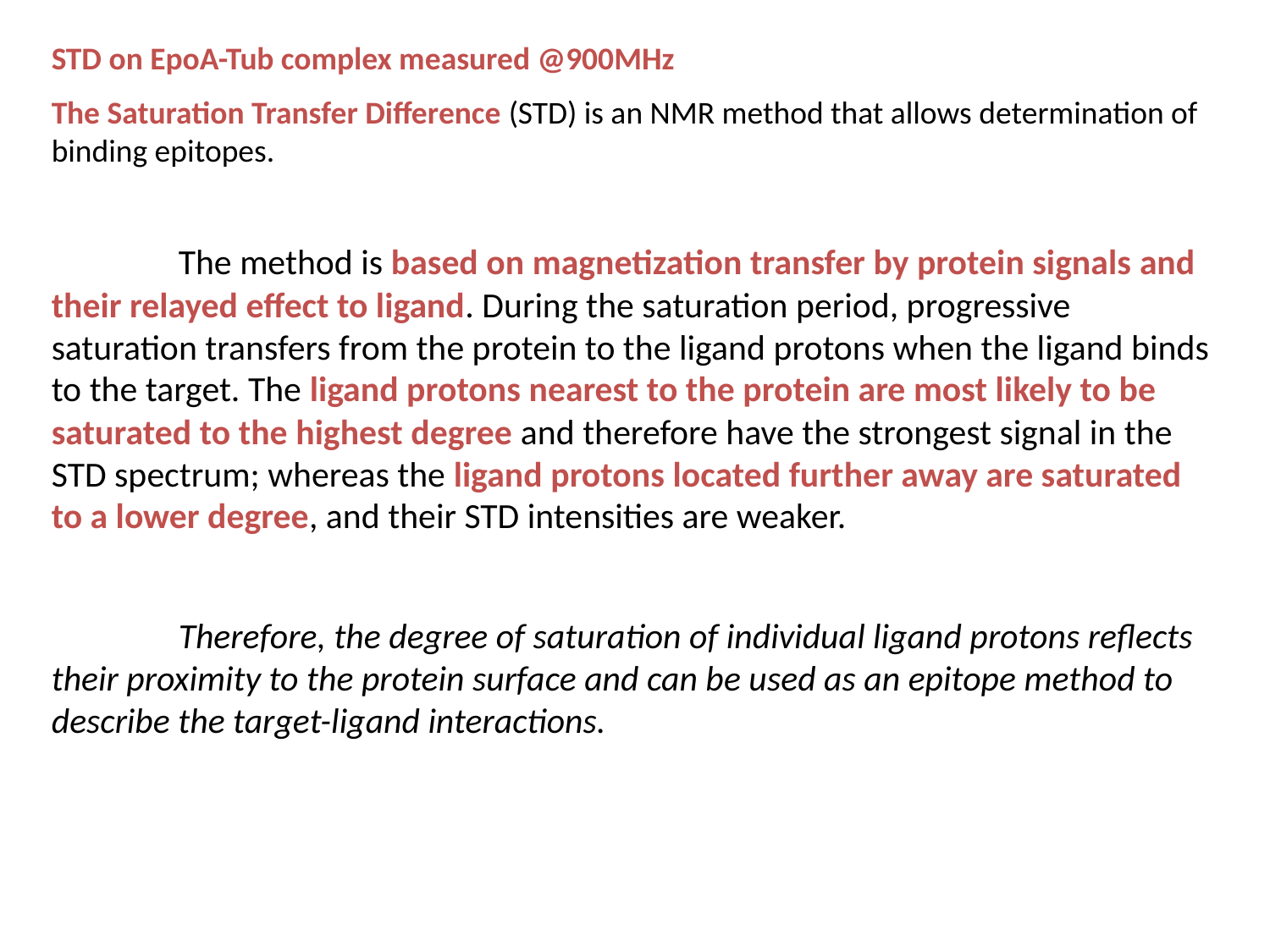

STD on EpoA-Tub complex measured @900MHz
The Saturation Transfer Difference (STD) is an NMR method that allows determination of binding epitopes.

	The method is based on magnetization transfer by protein signals and their relayed effect to ligand. During the saturation period, progressive saturation transfers from the protein to the ligand protons when the ligand binds to the target. The ligand protons nearest to the protein are most likely to be saturated to the highest degree and therefore have the strongest signal in the STD spectrum; whereas the ligand protons located further away are saturated to a lower degree, and their STD intensities are weaker.

	Therefore, the degree of saturation of individual ligand protons reflects their proximity to the protein surface and can be used as an epitope method to describe the target-ligand interactions.